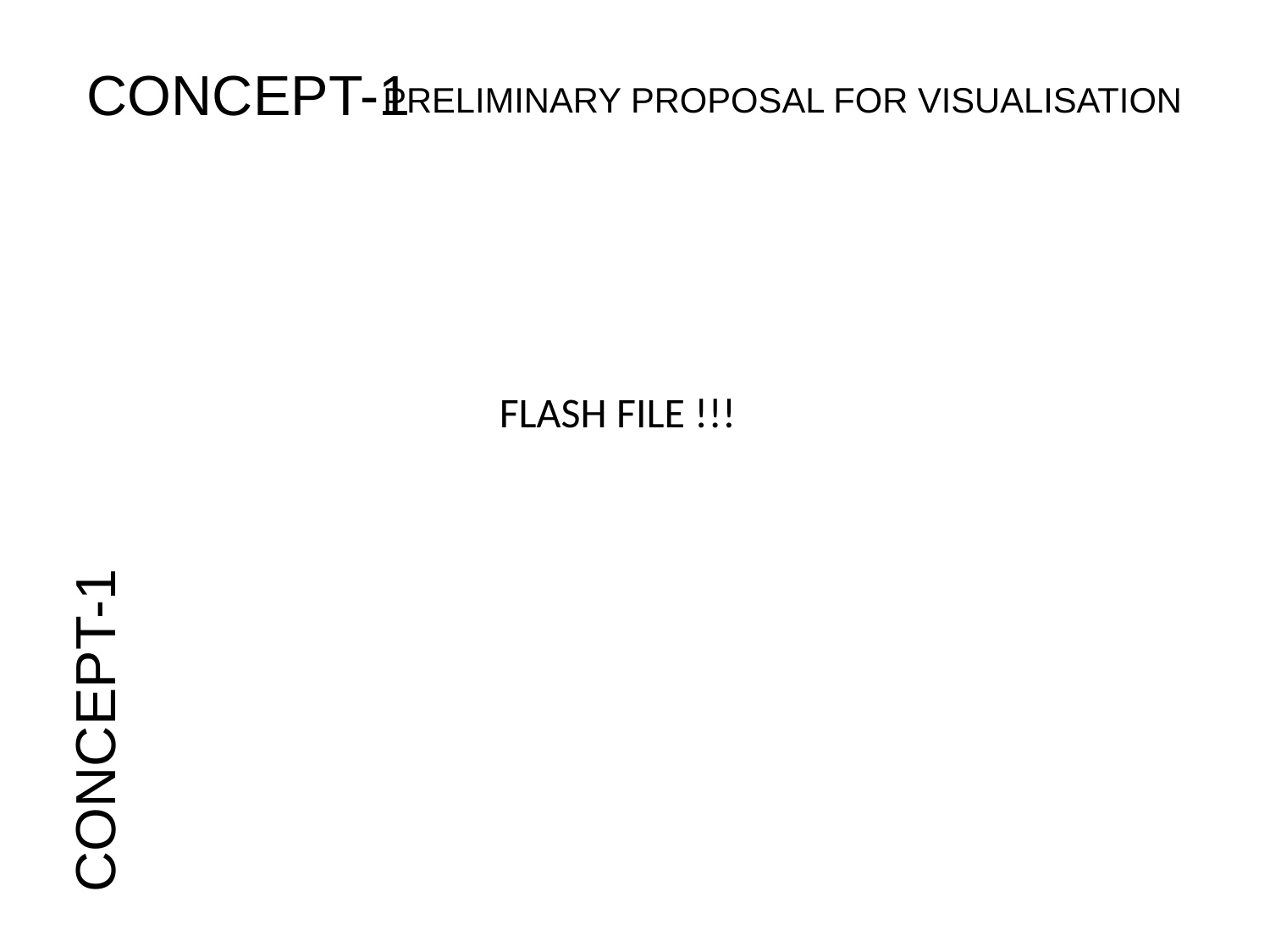

CONCEPT-1
PRELIMINARY PROPOSAL FOR VISUALISATION
FLASH FILE !!!
# CONCEPT-1
FLASH MOVIE